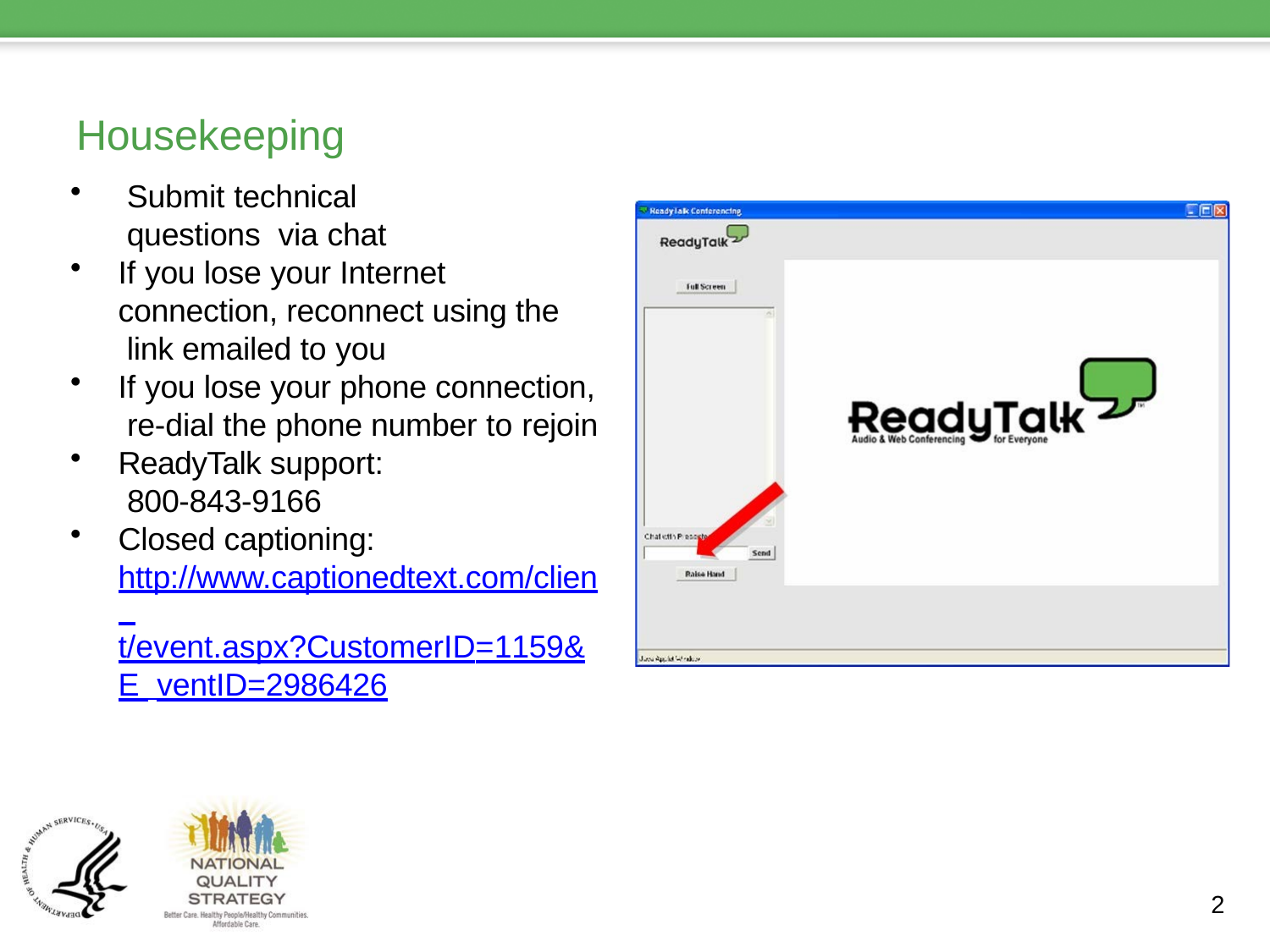

# Housekeeping
Submit technical questions  via chat
If you lose your Internet  connection, reconnect using the  link emailed to you
If you lose your phone connection,  re-dial the phone number to rejoin
ReadyTalk support:  800-843-9166
Closed captioning:  http://www.captionedtext.com/clien  t/event.aspx?CustomerID=1159&E  ventID=2986426

2